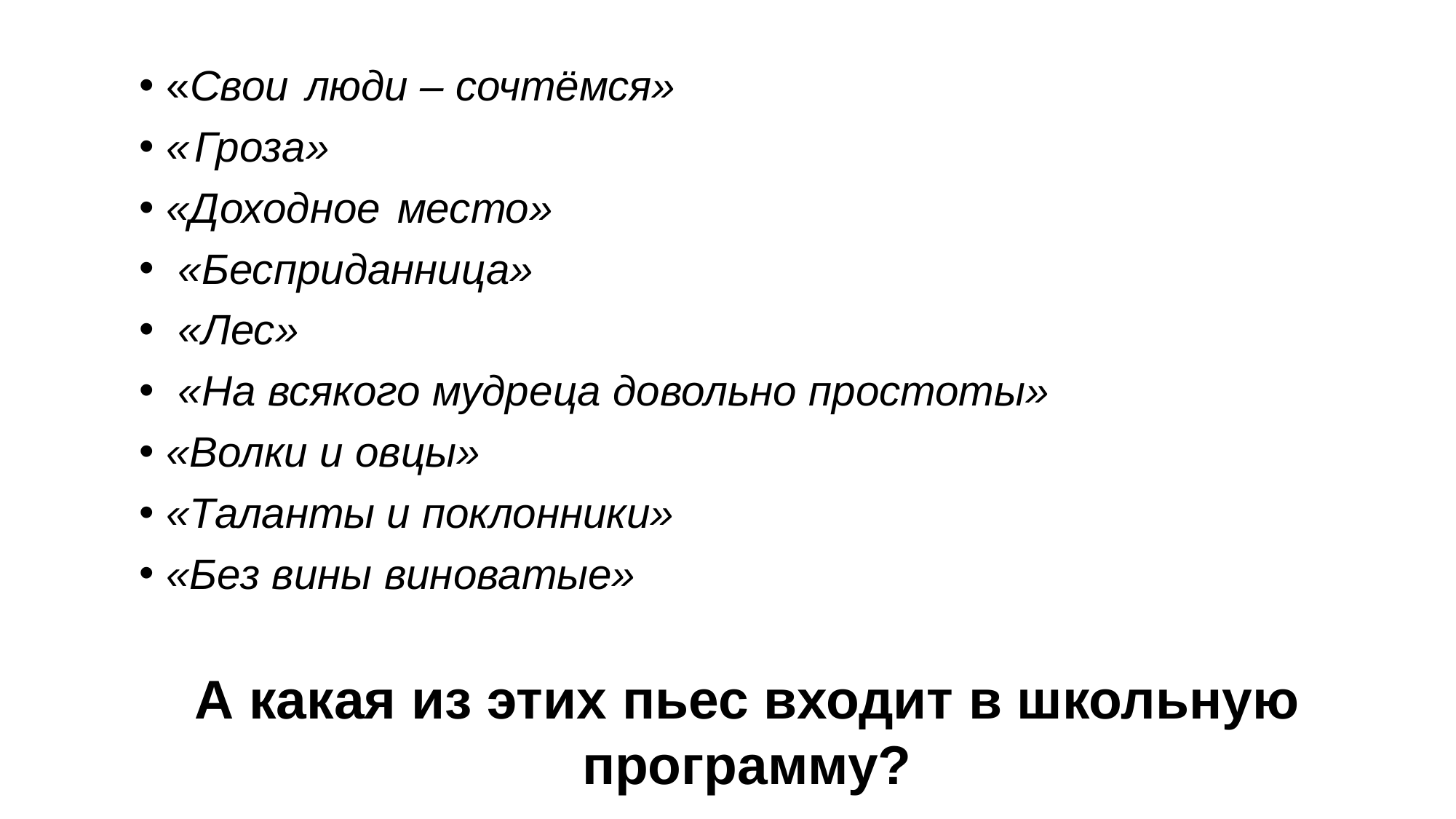

«Свои люди – сочтёмся»
«Гроза»
«Доходное место»
 «Бесприданница»
 «Лес»
 «На всякого мудреца довольно простоты»
«Волки и овцы»
«Таланты и поклонники»
«Без вины виноватые»
А какая из этих пьес входит в школьную программу?